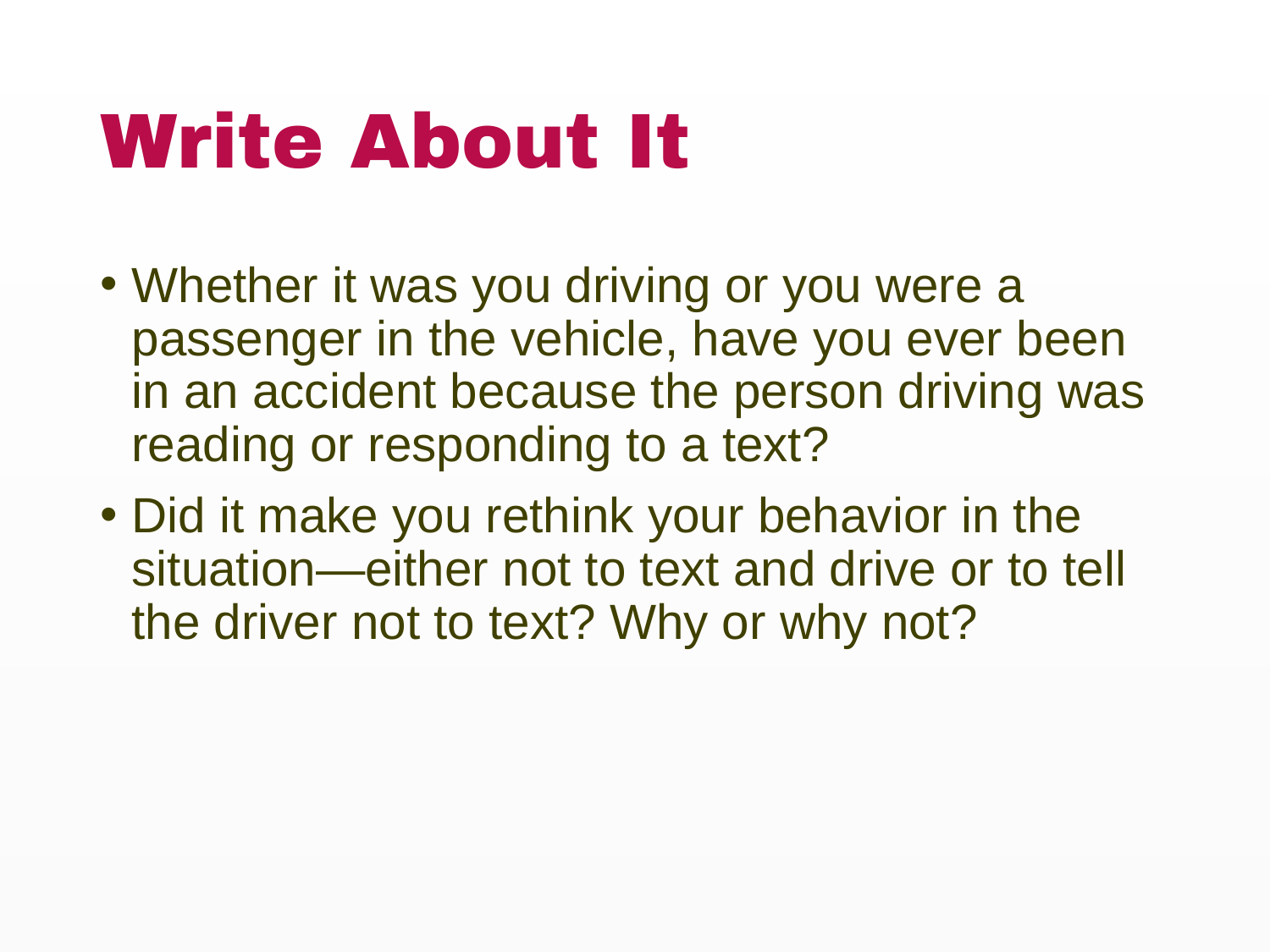

# Write About It
Whether it was you driving or you were a passenger in the vehicle, have you ever been in an accident because the person driving was reading or responding to a text?
Did it make you rethink your behavior in the situation—either not to text and drive or to tell the driver not to text? Why or why not?